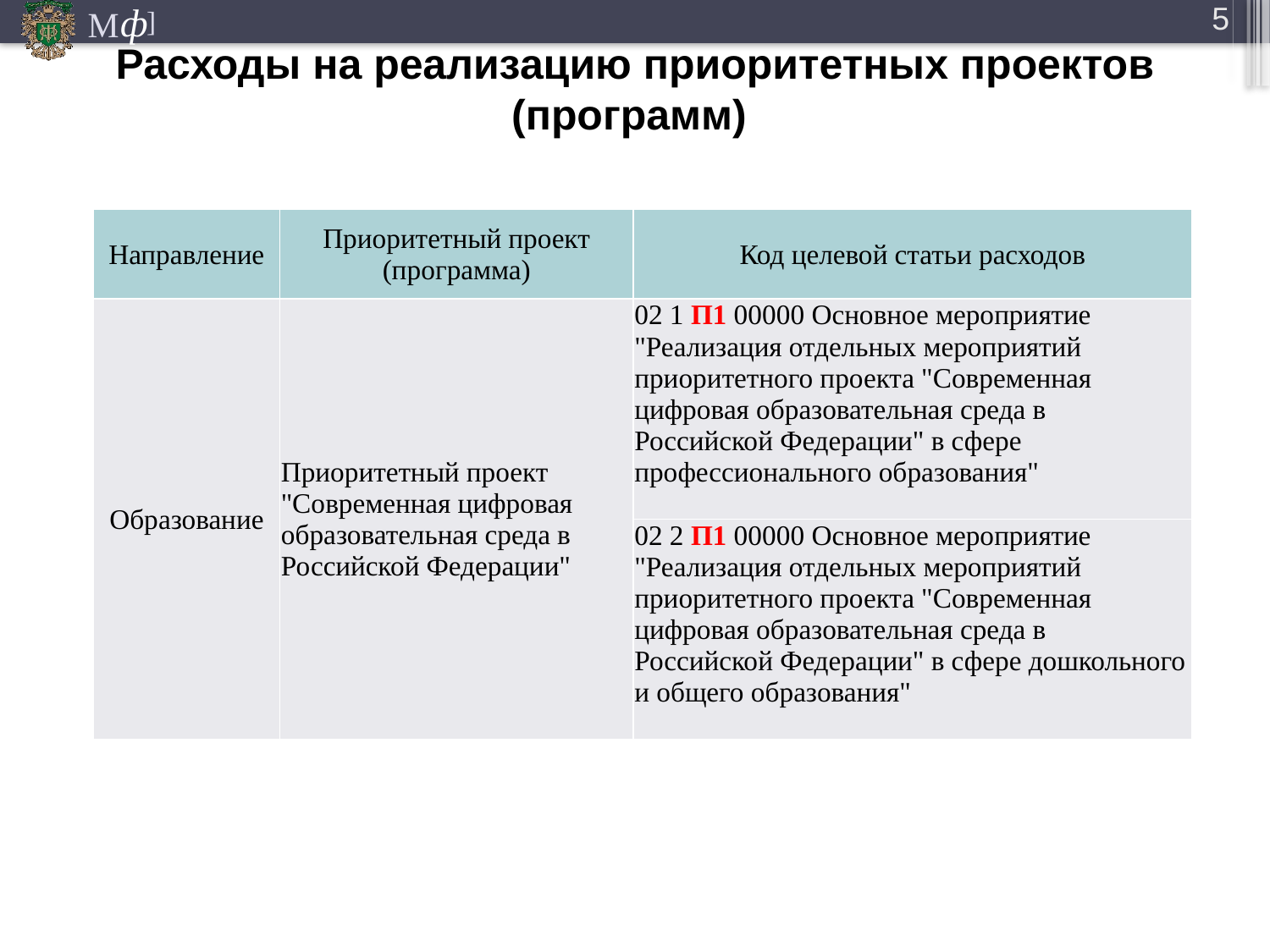

5
# Расходы на реализацию приоритетных проектов (программ)
| Направление | Приоритетный проект (программа) | Код целевой статьи расходов |
| --- | --- | --- |
| Образование | Приоритетный проект "Современная цифровая образовательная среда в Российской Федерации" | 02 1 П1 00000 Основное мероприятие "Реализация отдельных мероприятий приоритетного проекта "Современная цифровая образовательная среда в Российской Федерации" в сфере профессионального образования" |
|  |  | 02 2 П1 00000 Основное мероприятие "Реализация отдельных мероприятий приоритетного проекта "Современная цифровая образовательная среда в Российской Федерации" в сфере дошкольного и общего образования" |